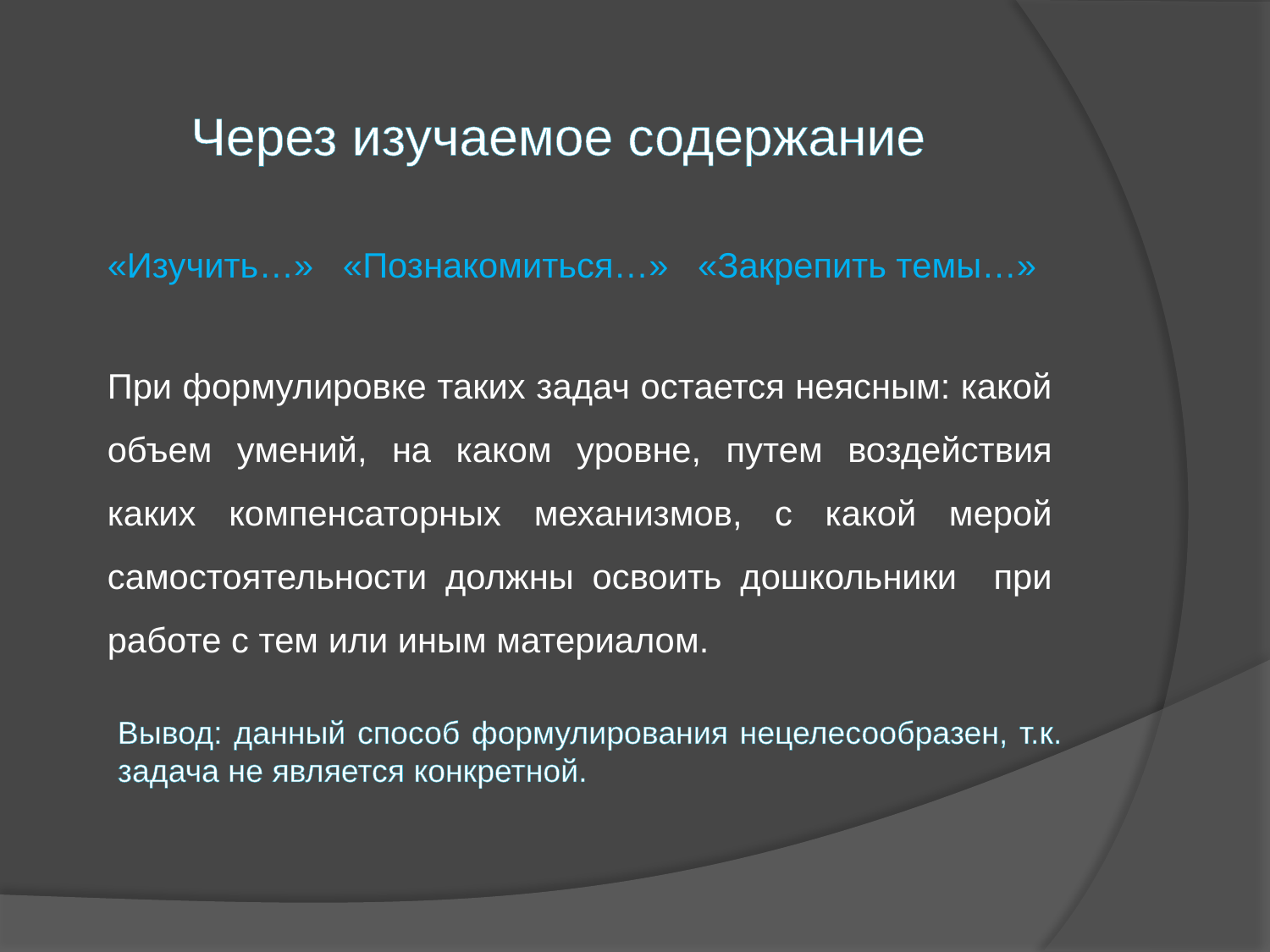

Через изучаемое содержание
«Изучить…»   «Познакомиться…»   «Закрепить темы…»
При формулировке таких задач остается неясным: какой объем умений, на каком уровне, путем воздействия каких компенсаторных механизмов, с какой мерой самостоятельности должны освоить дошкольники  при работе с тем или иным материалом.
Вывод: данный способ формулирования нецелесообразен, т.к. задача не является конкретной.